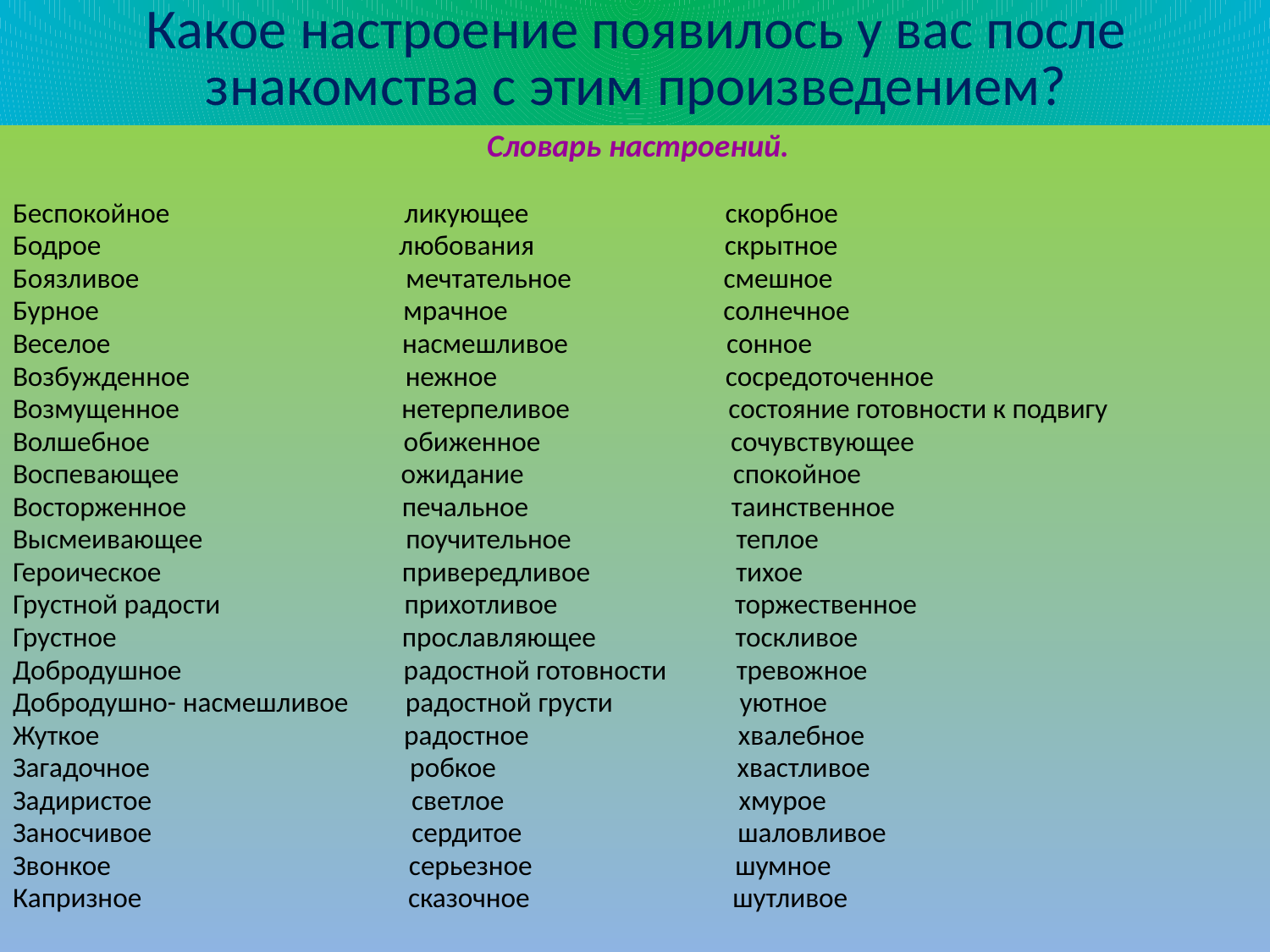

# Какое настроение появилось у вас после знакомства с этим произведением?
 Словарь настроений.

Беспокойное                                     ликующее                               скорбное
Бодрое                                               любования                              скрытное
Боязливое                                          мечтательное                        смешное
Бурное                                                мрачное                                  солнечное
Веселое                                              насмешливое                         сонное
Возбужденное                                  нежное                                    сосредоточенное
Возмущенное                                   нетерпеливое                         состояние готовности к подвигу
Волшебное                                        обиженное                              сочувствующее
Воспевающее                                   ожидание                                 спокойное
Восторженное                                  печальное                                таинственное
Высмеивающее                                поучительное                          теплое
Героическое                                      привередливое                       тихое
Грустной радости                             прихотливое                            торжественное
Грустное                                             прославляющее                      тоскливое
Добродушное                                   радостной готовности           тревожное
Добродушно- насмешливое         радостной грусти                    уютное
Жуткое                                                радостное                                 хвалебное
Загадочное                                         робкое                                      хвастливое
Задиристое                                         светлое                                     хмурое
Заносчивое                                         сердитое                                  шаловливое
Звонкое                                               серьезное                                шумное
Капризное                                          сказочное                                шутливое